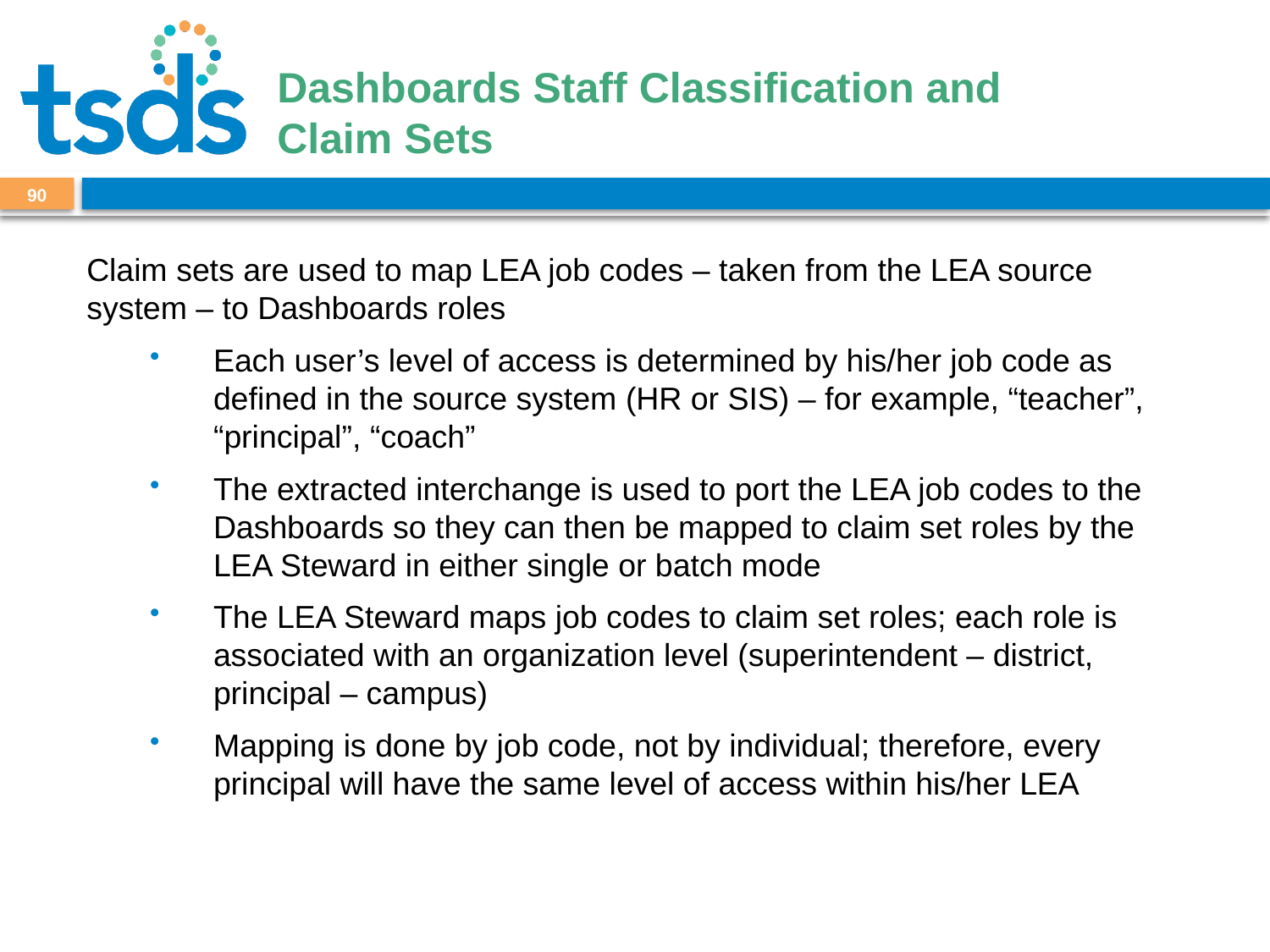

# Dashboards Staff Classification and Claim Sets
90
Claim sets are used to map LEA job codes – taken from the LEA source system – to Dashboards roles
Each user’s level of access is determined by his/her job code as defined in the source system (HR or SIS) – for example, “teacher”, “principal”, “coach”
The extracted interchange is used to port the LEA job codes to the Dashboards so they can then be mapped to claim set roles by the LEA Steward in either single or batch mode
The LEA Steward maps job codes to claim set roles; each role is associated with an organization level (superintendent – district, principal – campus)
Mapping is done by job code, not by individual; therefore, every principal will have the same level of access within his/her LEA